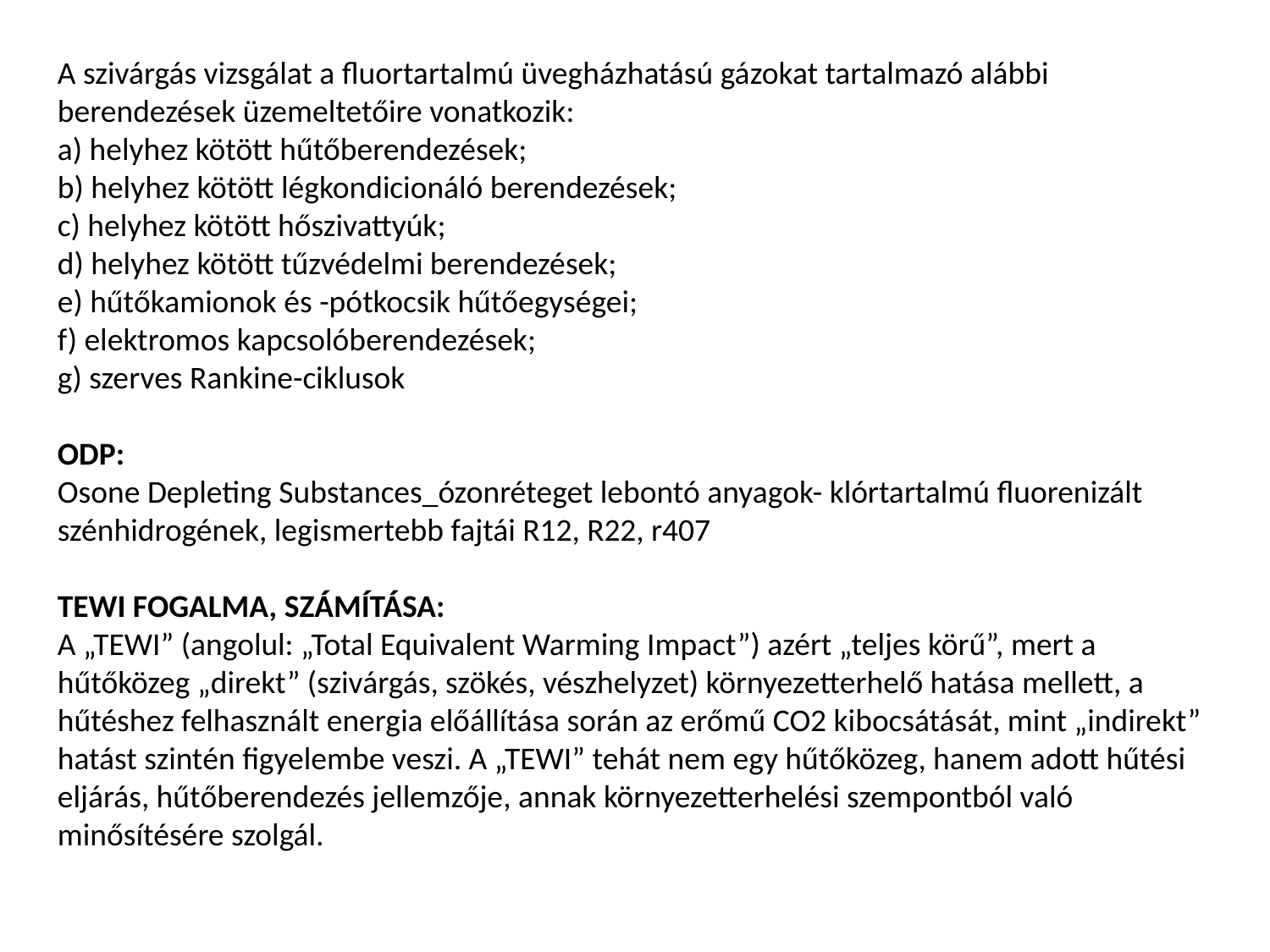

A szivárgás vizsgálat a fluortartalmú üvegházhatású gázokat tartalmazó alábbi berendezések üzemeltetőire vonatkozik:
a) helyhez kötött hűtőberendezések;
b) helyhez kötött légkondicionáló berendezések;
c) helyhez kötött hőszivattyúk;
d) helyhez kötött tűzvédelmi berendezések;
e) hűtőkamionok és -pótkocsik hűtőegységei;
f) elektromos kapcsolóberendezések;
g) szerves Rankine-ciklusok

ODP:
Osone Depleting Substances_ózonréteget lebontó anyagok- klórtartalmú fluorenizált szénhidrogének, legismertebb fajtái R12, R22, r407

TEWI FOGALMA, SZÁMÍTÁSA:
A „TEWI” (angolul: „Total Equivalent Warming Impact”) azért „teljes körű”, mert a hűtőközeg „direkt” (szivárgás, szökés, vészhelyzet) környezetterhelő hatása mellett, a hűtéshez felhasznált energia előállítása során az erőmű CO2 kibocsátását, mint „indirekt” hatást szintén figyelembe veszi. A „TEWI” tehát nem egy hűtőközeg, hanem adott hűtési eljárás, hűtőberendezés jellemzője, annak környezetterhelési szempontból való minősítésére szolgál.